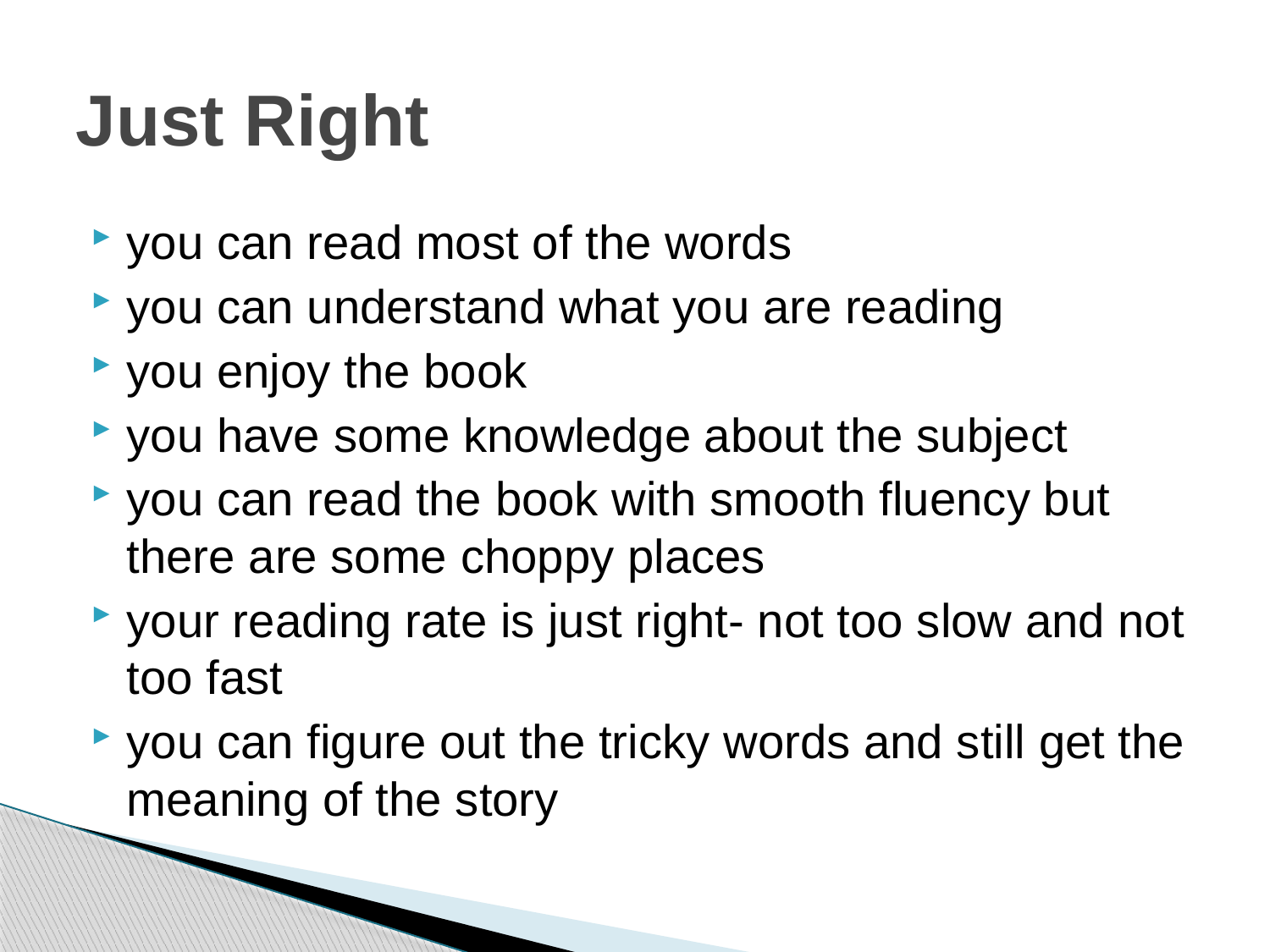

# Just Right
you can read most of the words
you can understand what you are reading
you enjoy the book
you have some knowledge about the subject
you can read the book with smooth fluency but there are some choppy places
your reading rate is just right- not too slow and not too fast
you can figure out the tricky words and still get the meaning of the story